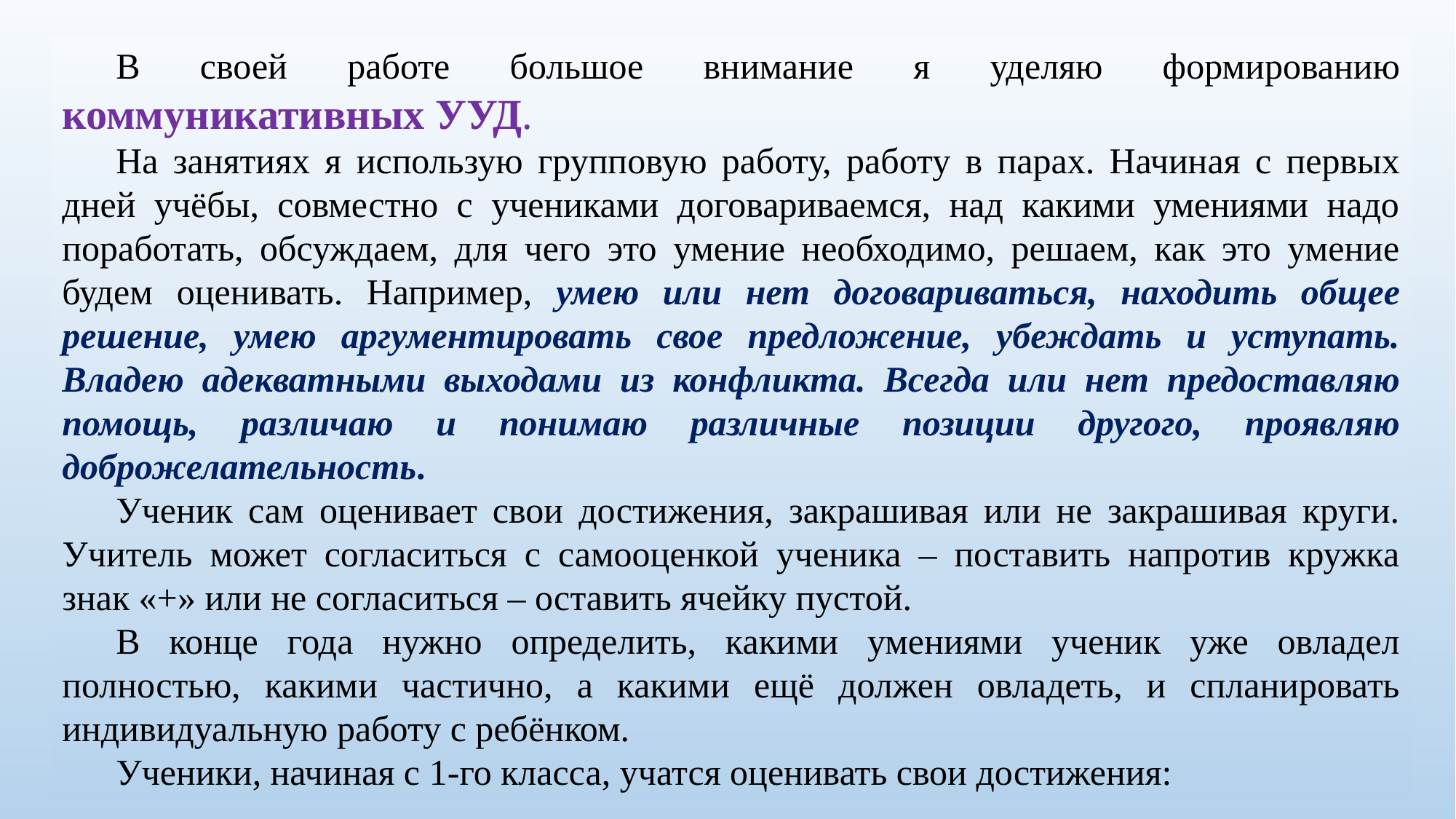

В своей работе большое внимание я уделяю формированию коммуникативных УУД.
На занятиях я использую групповую работу, работу в парах. Начиная с первых дней учёбы, совместно с учениками договариваемся, над какими умениями надо поработать, обсуждаем, для чего это умение необходимо, решаем, как это умение будем оценивать. Например, умею или нет договариваться, находить общее решение, умею аргументировать свое предложение, убеждать и уступать. Владею адекватными выходами из конфликта. Всегда или нет предоставляю помощь, различаю и понимаю различные позиции другого, проявляю доброжелательность.
Ученик сам оценивает свои достижения, закрашивая или не закрашивая круги. Учитель может согласиться с самооценкой ученика – поставить напротив кружка знак «+» или не согласиться – оставить ячейку пустой.
В конце года нужно определить, какими умениями ученик уже овладел полностью, какими частично, а какими ещё должен овладеть, и спланировать индивидуальную работу с ребёнком.
Ученики, начиная с 1-го класса, учатся оценивать свои достижения: